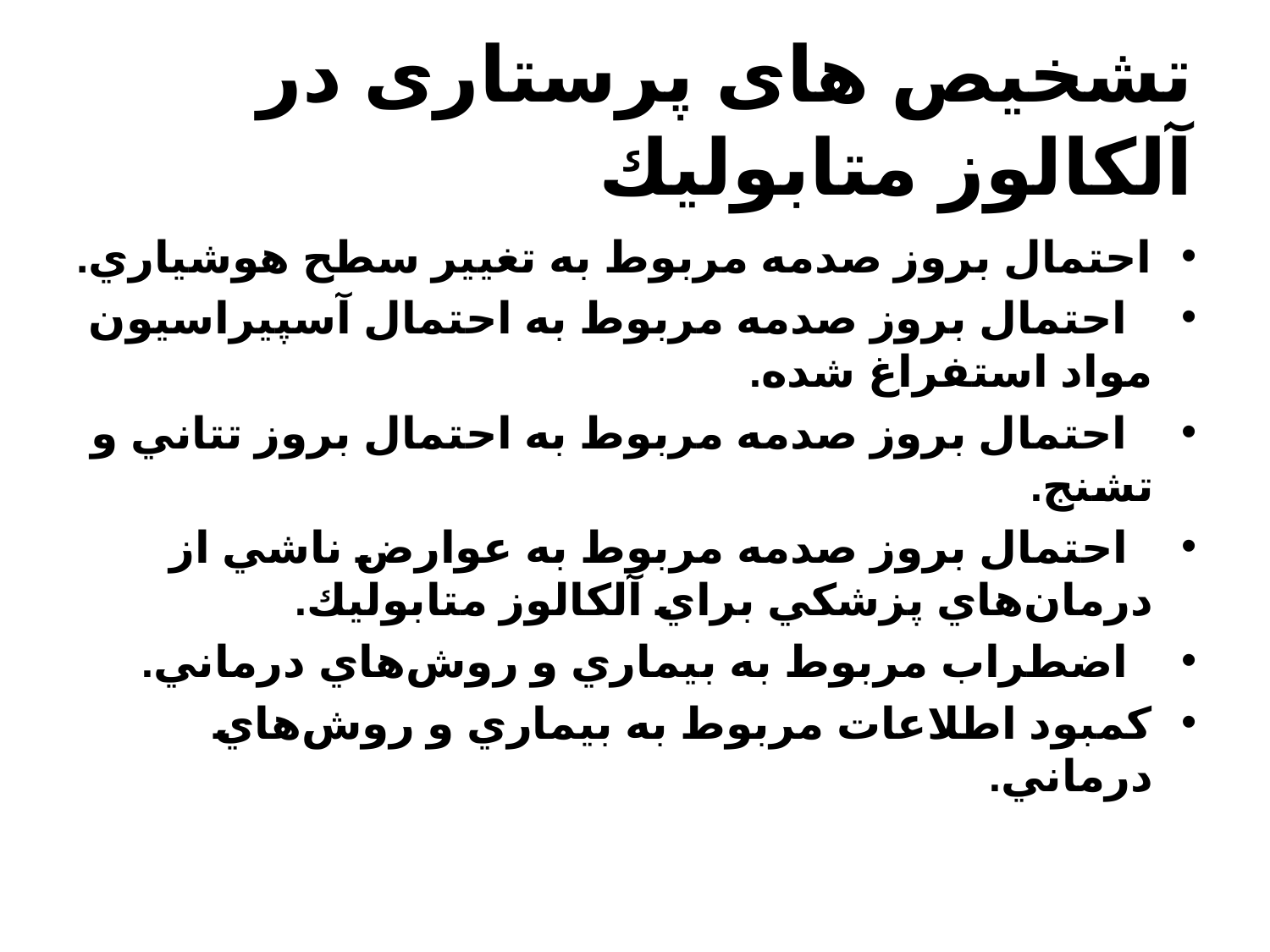

# تشخیص های پرستاری در آلكالوز متابوليك
احتمال بروز صدمه مربوط به تغيير سطح هوشياري.
  احتمال بروز صدمه مربوط به احتمال آسپيراسيون مواد استفراغ شده.
  احتمال بروز صدمه مربوط به احتمال بروز تتاني و تشنج.
  احتمال بروز صدمه مربوط به عوارض ناشي از درمان‌هاي پزشكي براي آلكالوز متابوليك.
  اضطراب مربوط به بيماري و روش‌هاي درماني.
كمبود اطلاعات مربوط به بيماري و روش‌هاي درماني.